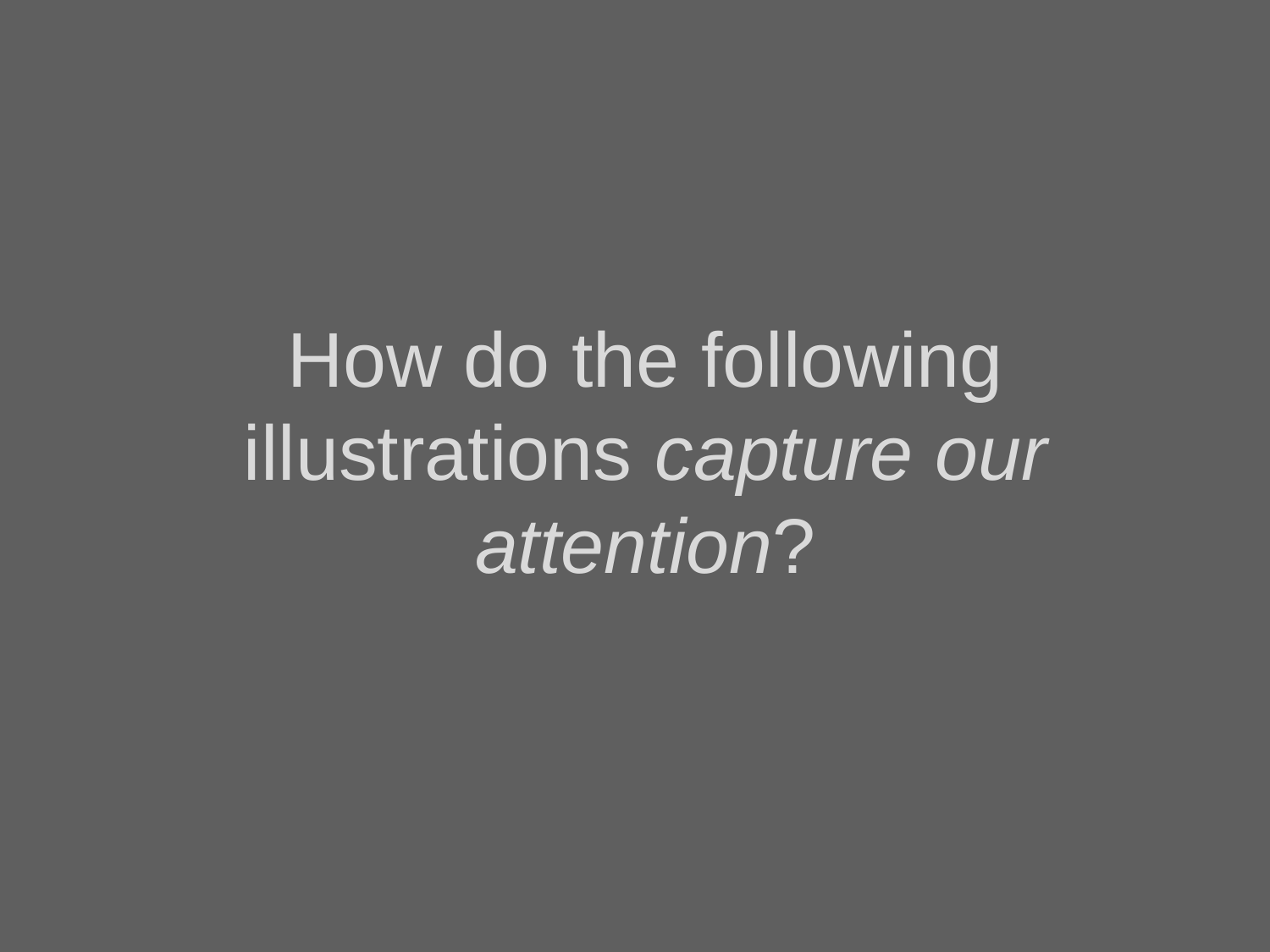

# How do the following illustrations capture our attention?